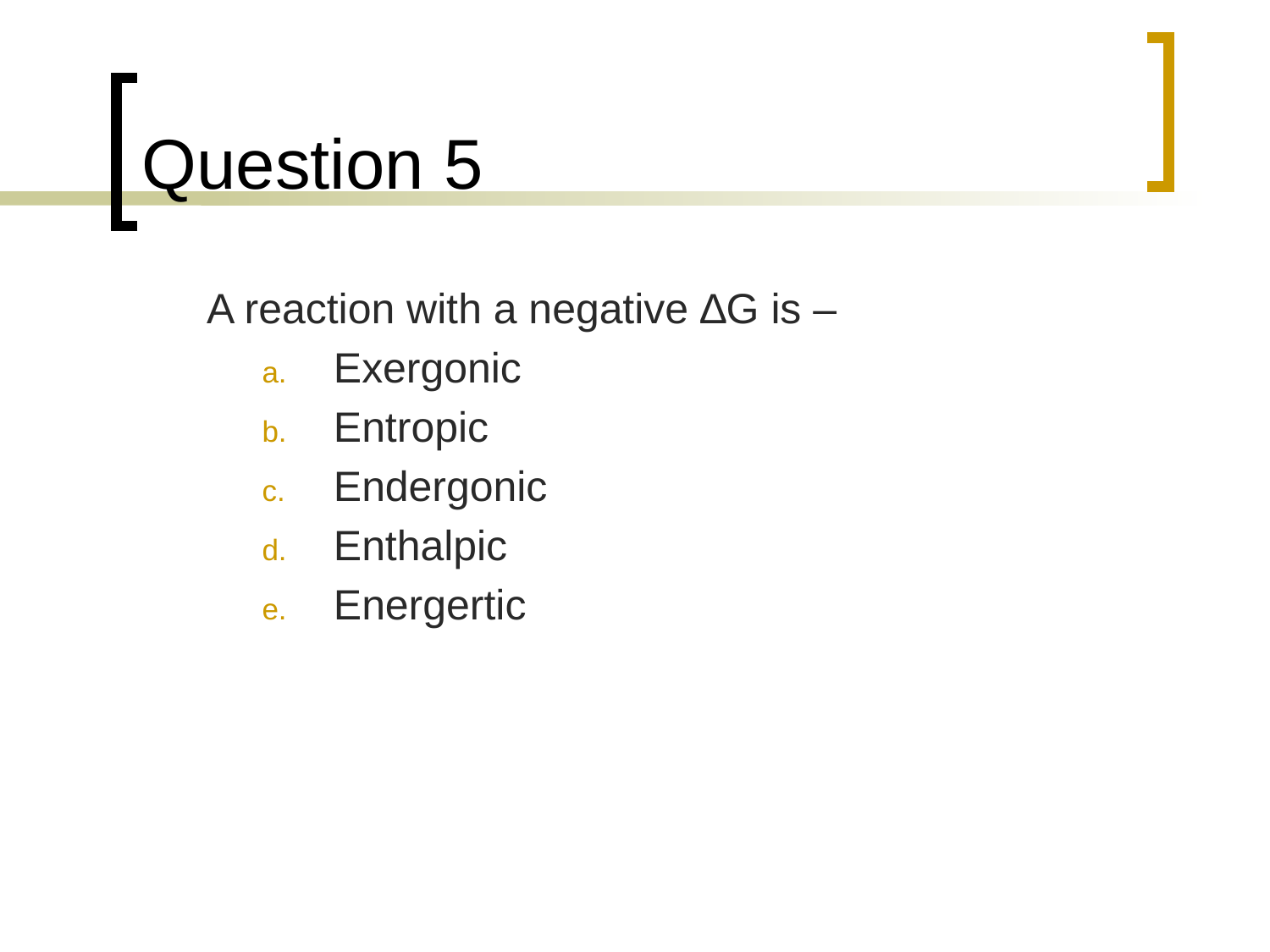

# Question 5
	A reaction with a negative ∆G is –
Exergonic
Entropic
Endergonic
Enthalpic
Energertic